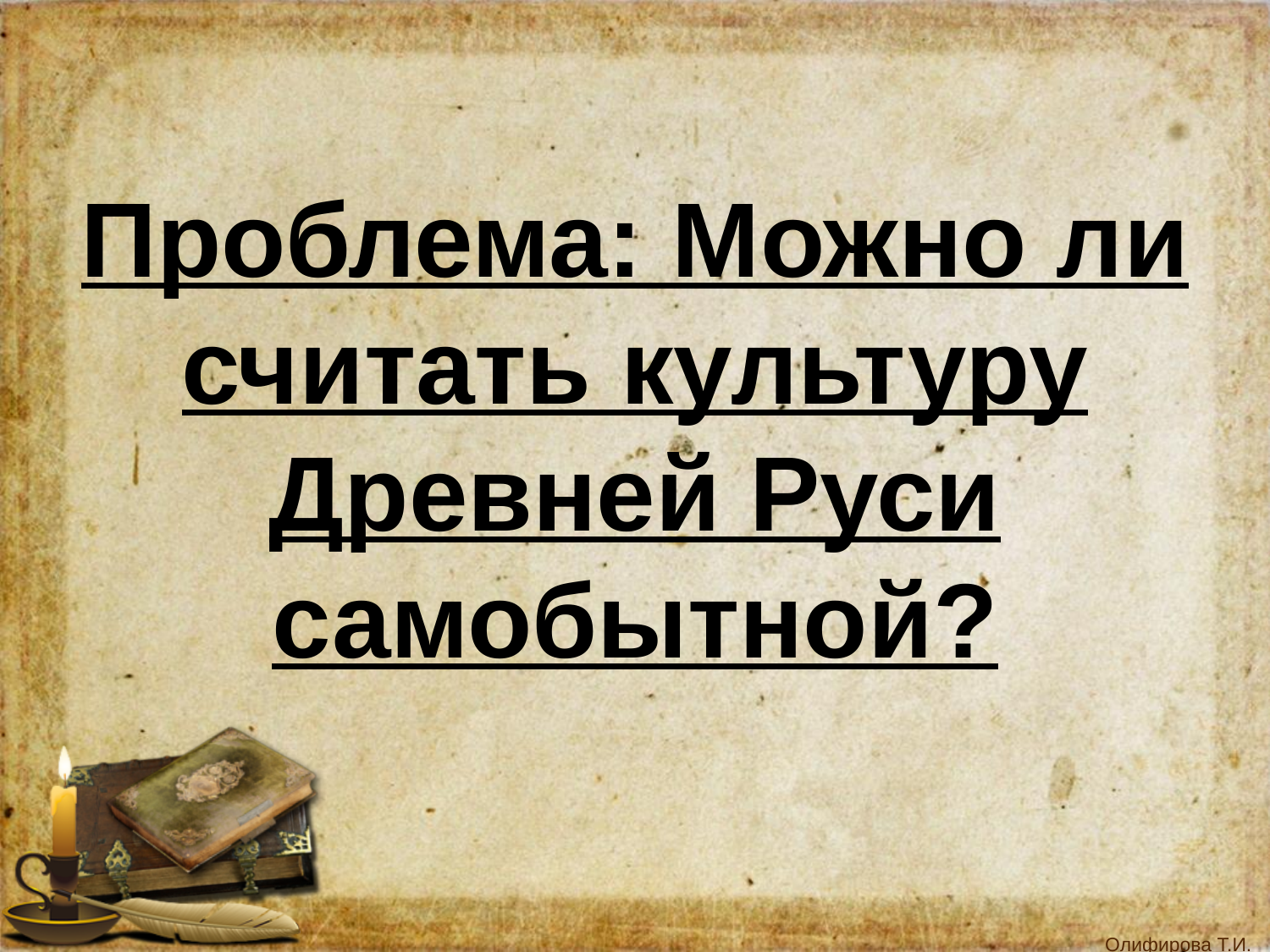

# Проблема: Можно ли считать культуру Древней Руси самобытной?